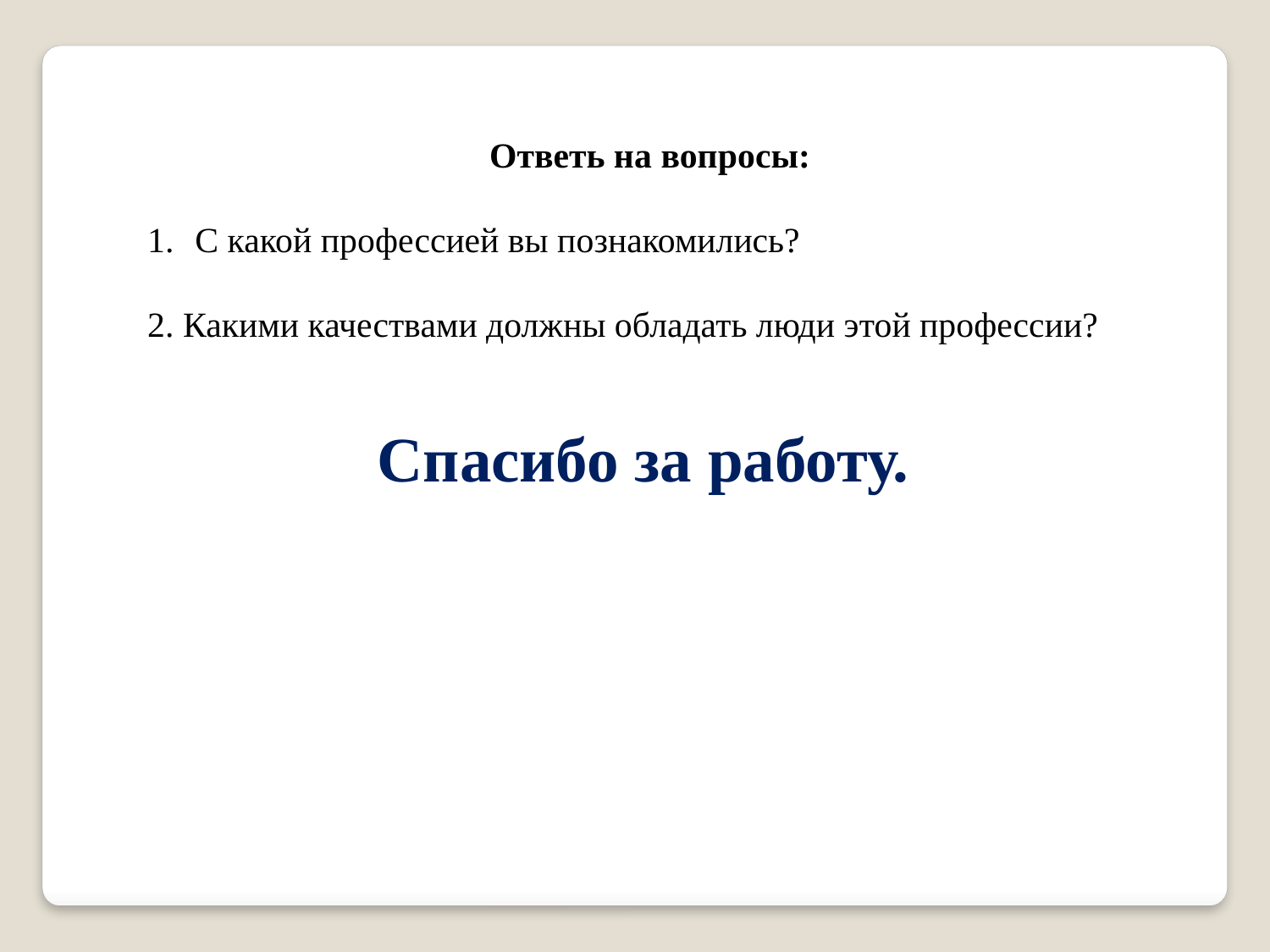

Ответь на вопросы:

С какой профессией вы познакомились?

2. Какими качествами должны обладать люди этой профессии?
 Спасибо за работу.